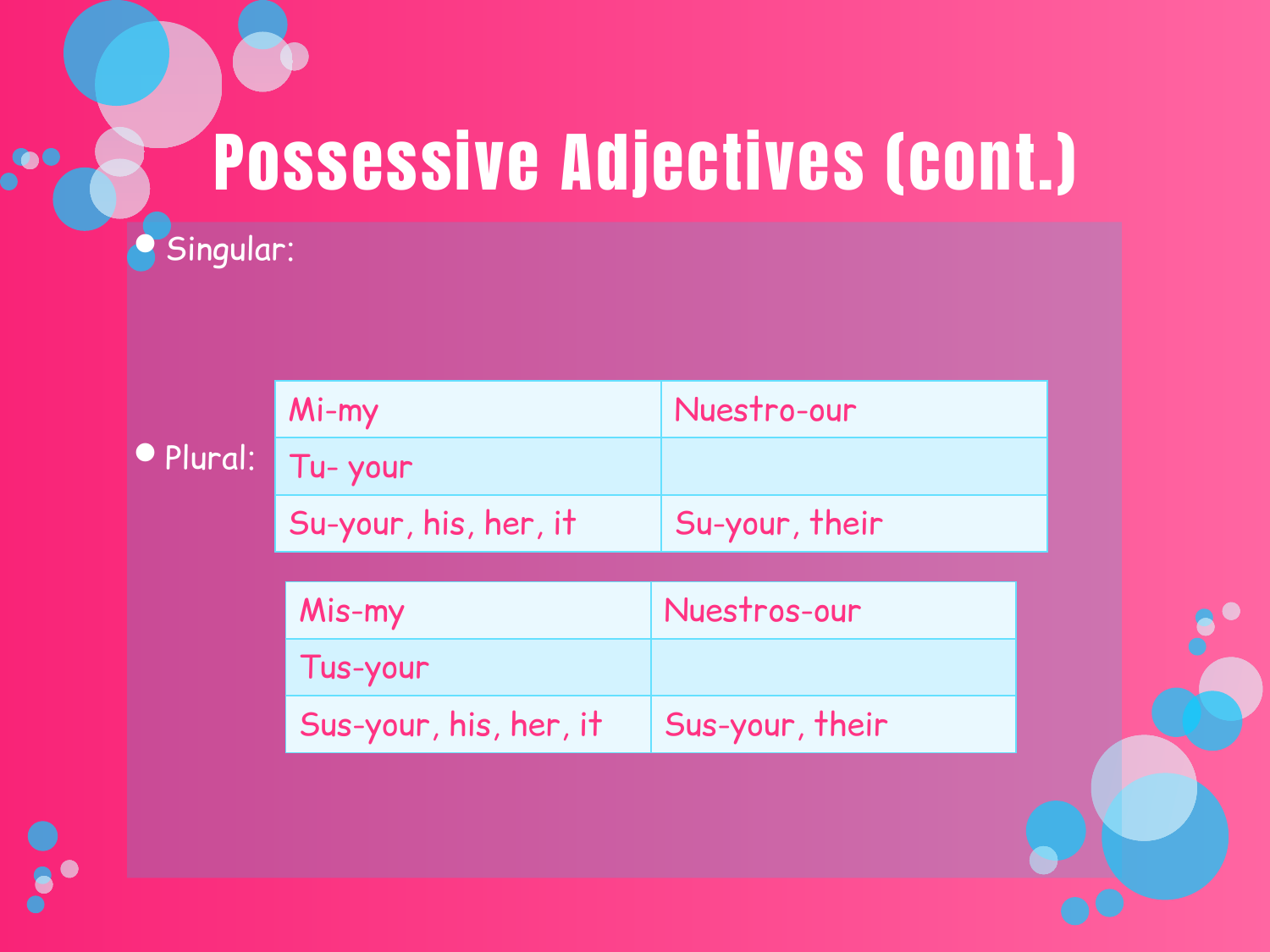

# Possessive Adjectives (cont.)
Singular:

Plural:
| Mi-my | Nuestro-our |
| --- | --- |
| Tu- your |  |
| Su-your, his, her, it | Su-your, their |
| Mis-my | Nuestros-our |
| --- | --- |
| Tus-your |  |
| Sus-your, his, her, it | Sus-your, their |